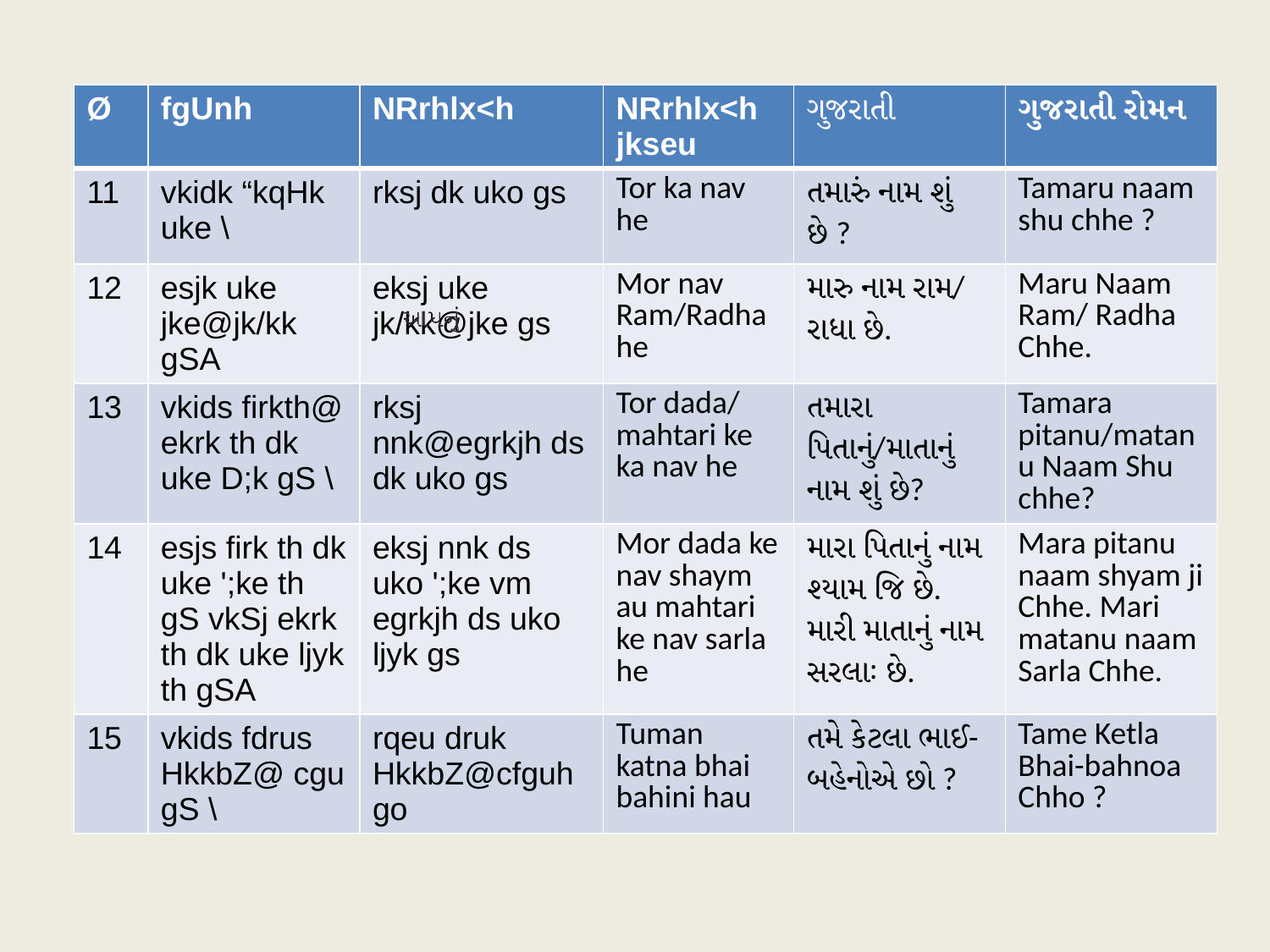

#
| Ø | fgUnh | NRrhlx<h | NRrhlx<h jkseu | ગુજરાતી | ગુજરાતી રોમન |
| --- | --- | --- | --- | --- | --- |
| 11 | vkidk “kqHk uke \ | rksj dk uko gs | Tor ka nav he | તમારું નામ શું છે ? | Tamaru naam shu chhe ? |
| 12 | esjk uke jke@jk/kk gSA | eksj uke jk/kk@jke gs | Mor nav Ram/Radha he | મારુ નામ રામ/ રાધા છે. | Maru Naam Ram/ Radha Chhe. |
| 13 | vkids firkth@ ekrk th dk uke D;k gS \ | rksj nnk@egrkjh ds dk uko gs | Tor dada/ mahtari ke ka nav he | તમારા પિતાનું/માતાનું નામ શું છે? | Tamara pitanu/matanu Naam Shu chhe? |
| 14 | esjs firk th dk uke ';ke th gS vkSj ekrk th dk uke ljyk th gSA | eksj nnk ds uko ';ke vm egrkjh ds uko ljyk gs | Mor dada ke nav shaym au mahtari ke nav sarla he | મારા પિતાનું નામ શ્યામ જિ છે. મારી માતાનું નામ સરલાઃ છે. | Mara pitanu naam shyam ji Chhe. Mari matanu naam Sarla Chhe. |
| 15 | vkids fdrus HkkbZ@ cgu gS \ | rqeu druk HkkbZ@cfguh go | Tuman katna bhai bahini hau | તમે કેટલા ભાઈ-બહેનોએ છો ? | Tame Ketla Bhai-bahnoa Chho ? |